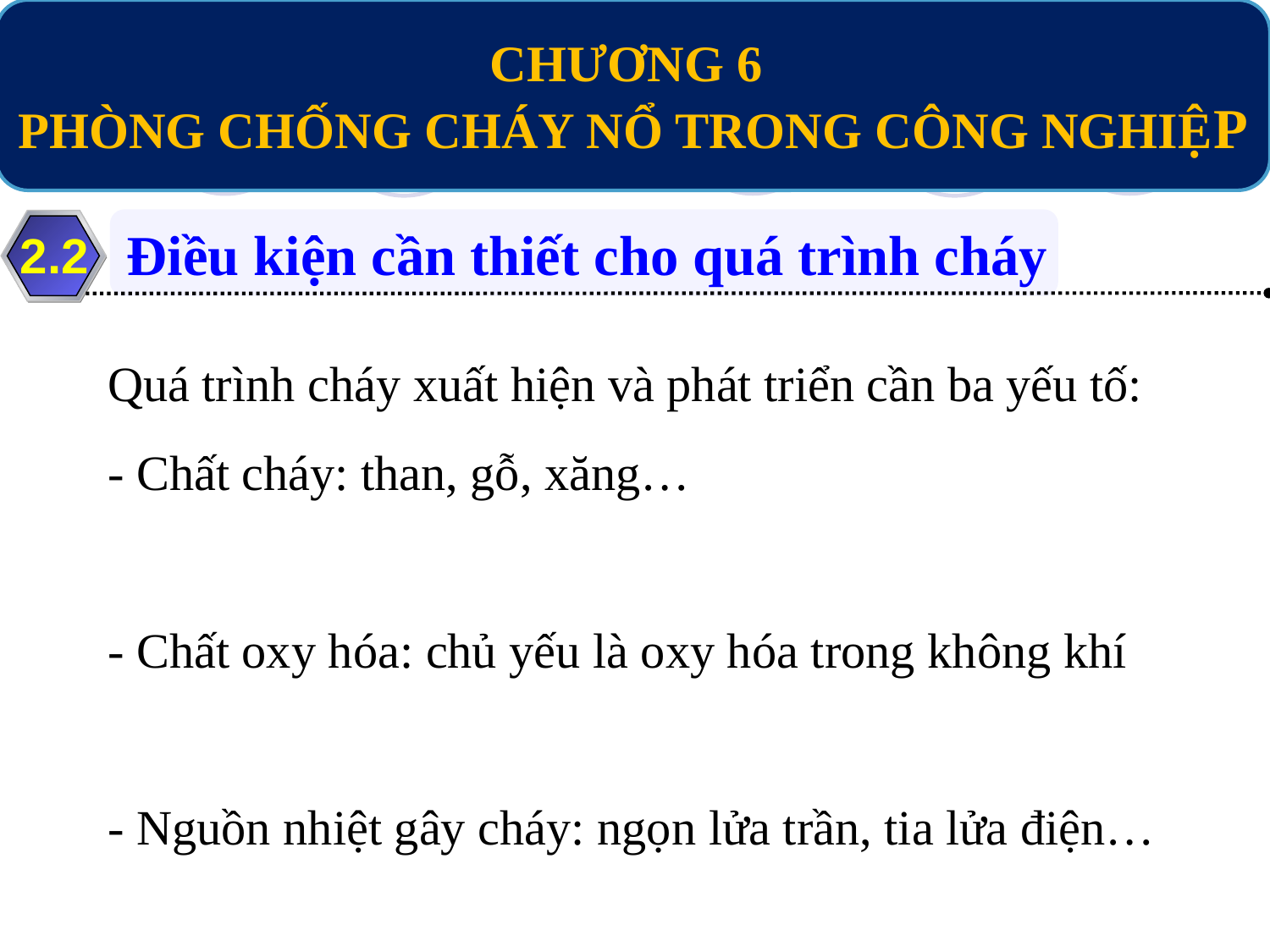

CHƯƠNG 6
PHÒNG CHỐNG CHÁY NỔ TRONG CÔNG NGHIỆP

Điều kiện cần thiết cho quá trình cháy

2.2

Quá trình cháy xuất hiện và phát triển cần ba yếu tố:
- Chất cháy: than, gỗ, xăng…

- Chất oxy hóa: chủ yếu là oxy hóa trong không khí

- Nguồn nhiệt gây cháy: ngọn lửa trần, tia lửa điện…